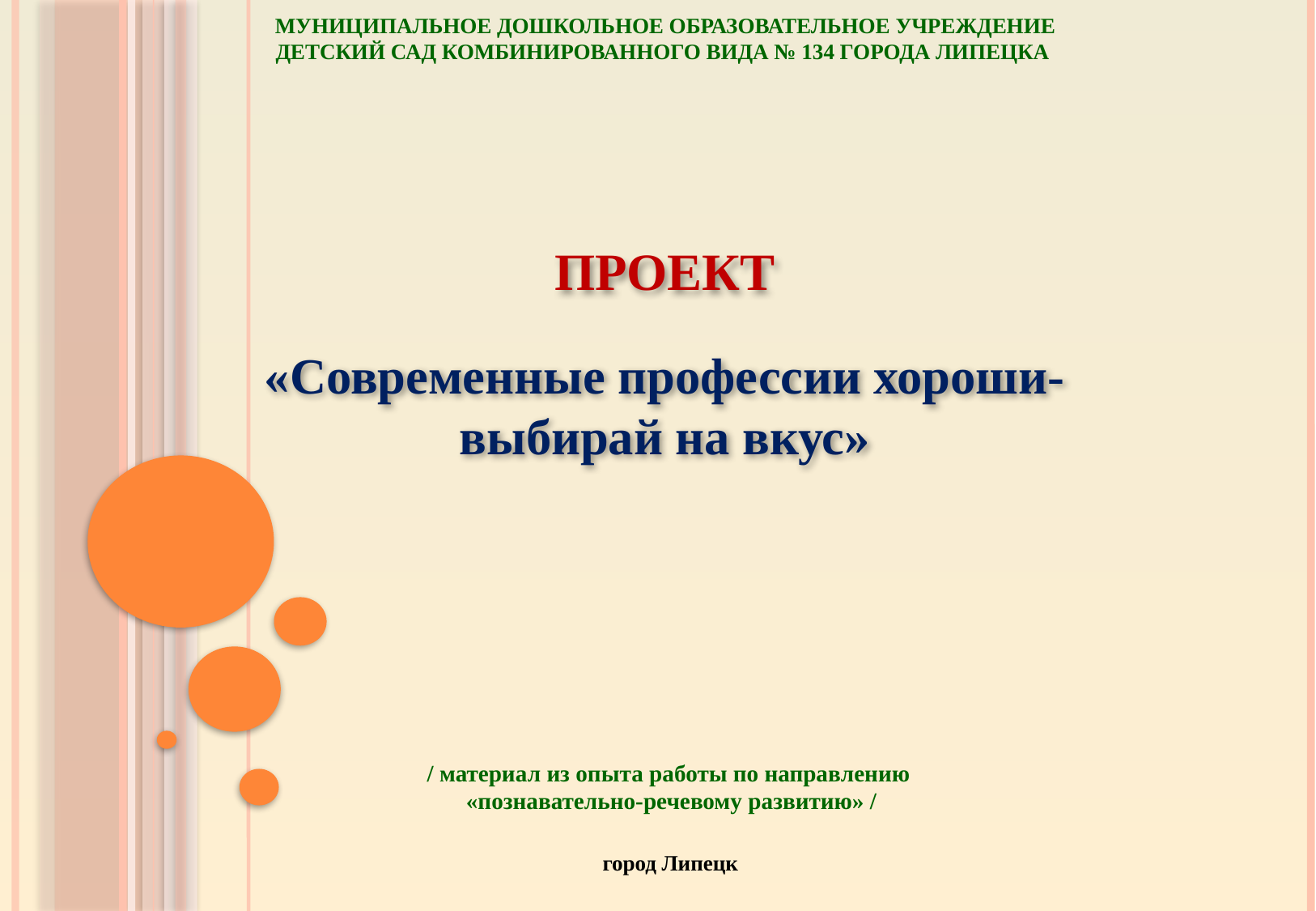

муниципальное дошкольное образовательное учреждение
детский сад комбинированного вида № 134 города Липецка
ПРОЕКТ

«Современные профессии хороши-
выбирай на вкус»
/ материал из опыта работы по направлению
 «познавательно-речевому развитию» /
город Липецк